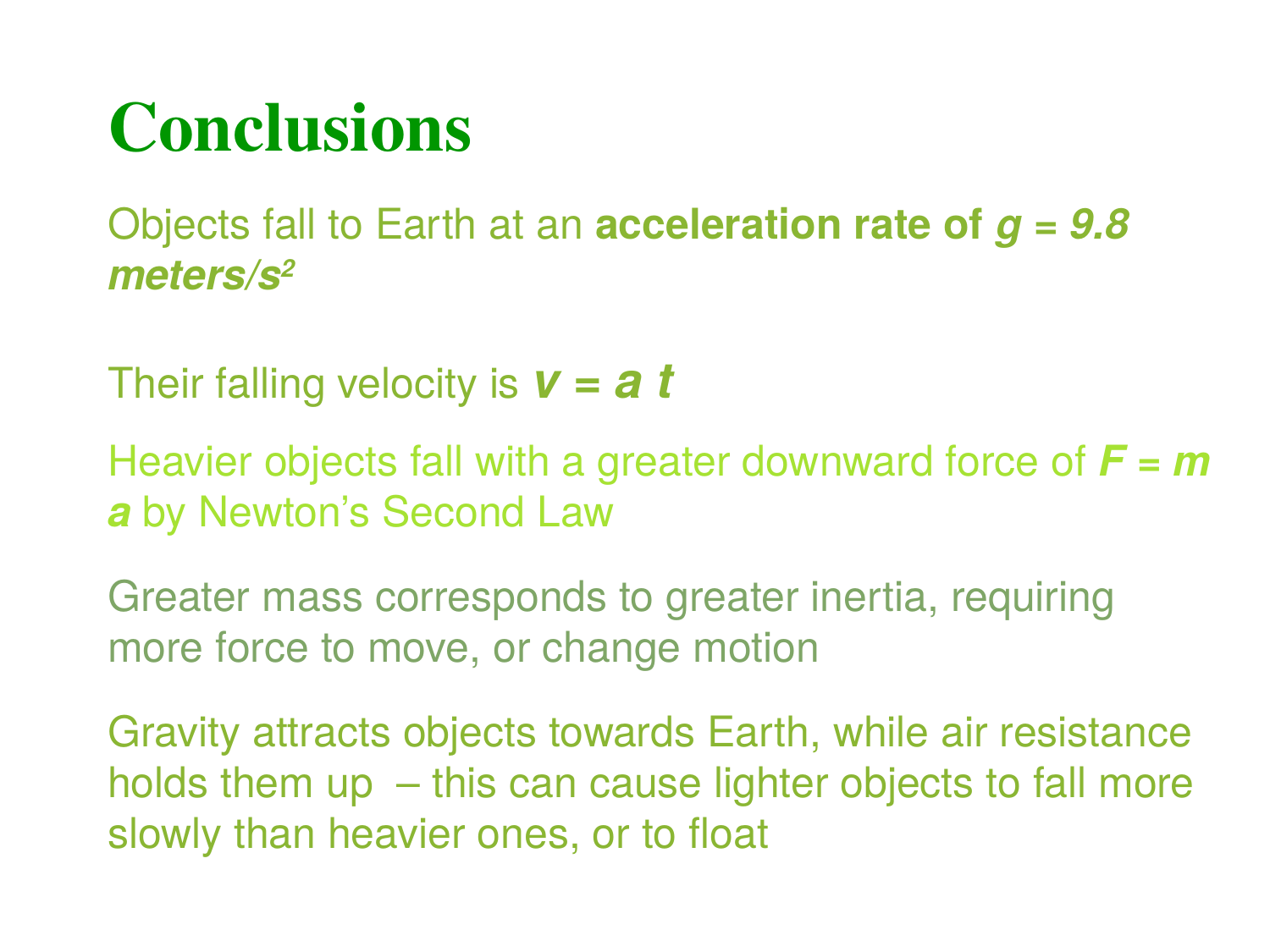

Conclusions
Objects fall to Earth at an acceleration rate of g = 9.8 meters/s2

Their falling velocity is v = a t

Heavier objects fall with a greater downward force of F = m a by Newton’s Second Law

Greater mass corresponds to greater inertia, requiring more force to move, or change motion

Gravity attracts objects towards Earth, while air resistance holds them up  – this can cause lighter objects to fall more slowly than heavier ones, or to float